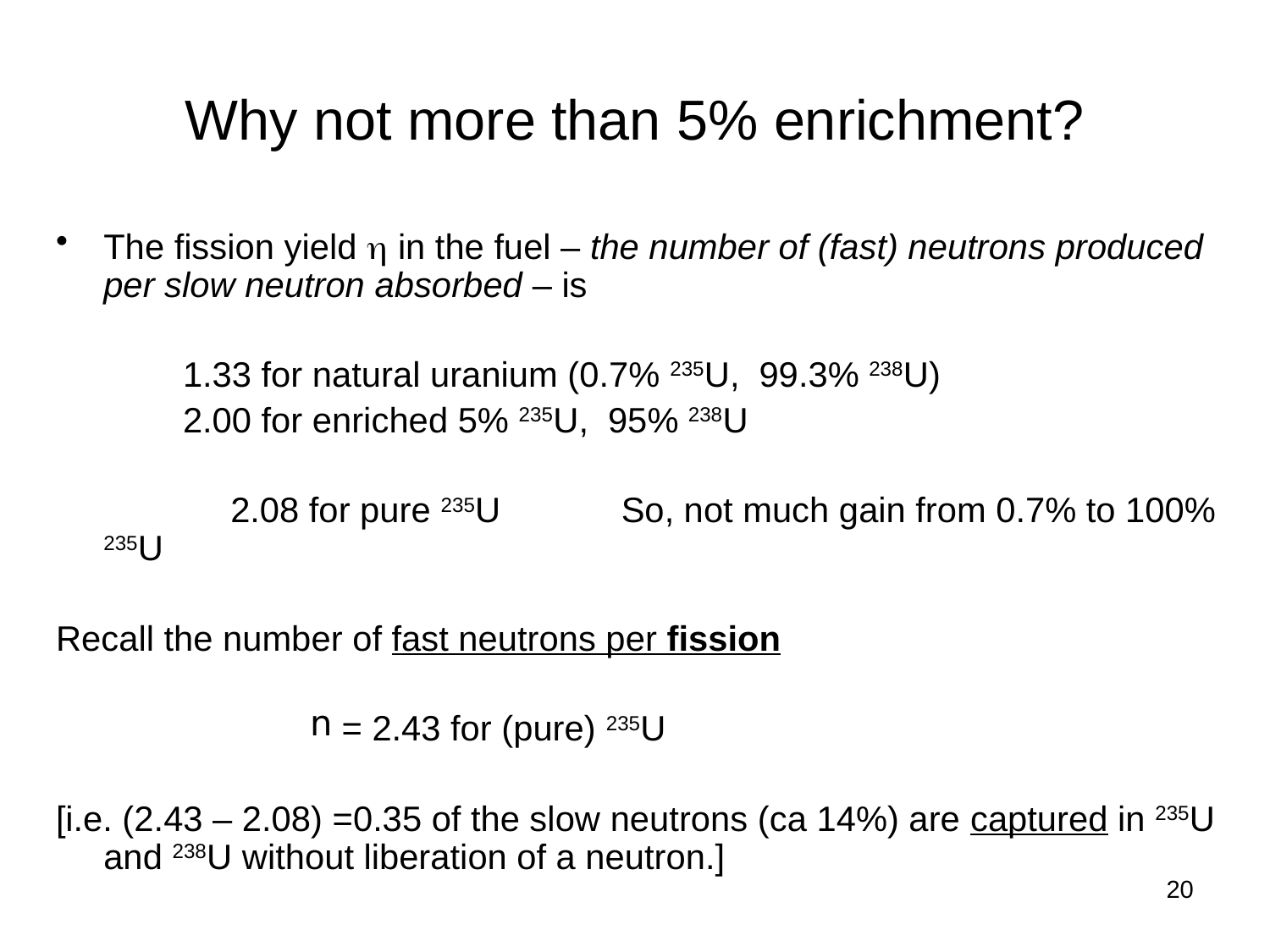

# Why not more than 5% enrichment?
The fission yield η in the fuel – the number of (fast) neutrons produced per slow neutron absorbed – is

1.33 for natural uranium (0.7% 235U,  99.3% 238U)
2.00 for enriched 5% 235U,  95% 238U

		2.08 for pure 235U	 So, not much gain from 0.7% to 100% 235U

Recall the number of fast neutrons per fission

= 2.43 for (pure) 235U

[i.e. (2.43 – 2.08) =0.35 of the slow neutrons (ca 14%) are captured in 235U and 238U without liberation of a neutron.]
20